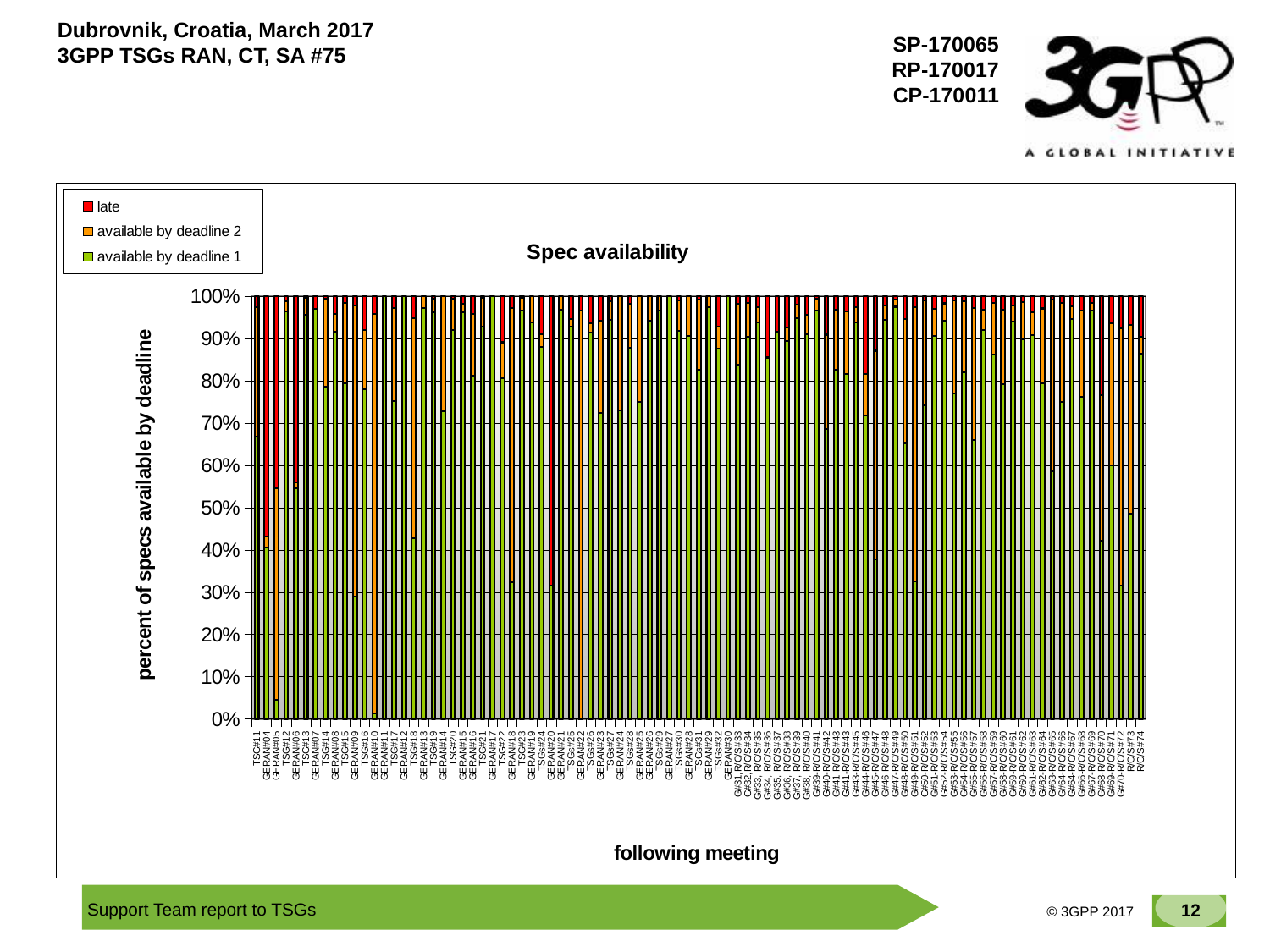

### Chart: Spec availability

| Category | available by deadline 1 | available by deadline 2 | late |
|---|---|---|---|
| TSG#11 | 0.6679035250463824 | 0.30612244897959195 | 0.02597402597402599 |
| GERAN#04 | 0.4054054054054055 | 0.027027027027027046 | 0.5675675675675673 |
| GERAN#05 | 0.04545454545454546 | 0.5 | 0.45454545454545453 |
| TSG#12 | 0.9635258358662614 | 0.024316109422492398 | 0.012158054711246199 |
| GERAN#06 | 0.5454545454545454 | 0.015151515151515157 | 0.4393939393939395 |
| TSG#13 | 0.9565217391304348 | 0.03985507246376814 | 0.0036231884057971037 |
| GERAN#07 | 0.9705882352941176 | 0.0 | 0.029411764705882353 |
| TSG#14 | 0.7869822485207101 | 0.20710059171597633 | 0.005917159763313611 |
| GERAN#08 | 0.9166666666666665 | 0.041666666666666664 | 0.041666666666666664 |
| TSG#15 | 0.7934272300469484 | 0.1901408450704226 | 0.01643192488262911 |
| GERAN#09 | 0.2888888888888891 | 0.6888888888888891 | 0.022222222222222233 |
| TSG#16 | 0.7804054054054056 | 0.14020270270270271 | 0.07939189189189193 |
| GERAN#10 | 0.013888888888888897 | 0.9444444444444446 | 0.041666666666666664 |
| GERAN#11 | 1.0 | 0.0 | 0.0 |
| TSG#17 | 0.7518796992481209 | 0.22055137844611528 | 0.02756892230576441 |
| GERAN#12 | 1.0 | 0.0 | 0.0 |
| TSG#18 | 0.42699724517906346 | 0.5206611570247937 | 0.05234159779614329 |
| GERAN#13 | 0.972972972972973 | 0.027027027027027046 | 0.0 |
| TSG#19 | 0.9620991253644317 | 0.03206997084548105 | 0.005830903790087467 |
| GERAN#14 | 0.7272727272727273 | 0.2727272727272728 | 0.0 |
| TSG#20 | 0.9197530864197533 | 0.07407407407407407 | 0.006172839506172839 |
| GERAN#15 | 0.9622641509433962 | 0.018867924528301886 | 0.018867924528301886 |
| GERAN#16 | 0.8125 | 0.14583333333333343 | 0.041666666666666664 |
| TSG#21 | 0.9273927392739274 | 0.06930693069306934 | 0.0033003300330033012 |
| GERAN#17 | 1.0 | 0.0 | 0.0 |
| TSG#22 | 0.805699481865285 | 0.08549222797927462 | 0.10880829015544041 |
| GERAN#18 | 0.32432432432432456 | 0.6486486486486491 | 0.027027027027027046 |
| TSG#23 | 0.9658385093167704 | 0.031055900621118022 | 0.0031055900621118028 |
| GERAN#19 | 0.9387755102040821 | 0.06122448979591837 | 0.0 |
| TSGs#24 | 0.8792569659442725 | 0.030959752321981424 | 0.08978328173374611 |
| GERAN#20 | 0.31578947368421073 | 0.0 | 0.6842105263157896 |
| GERAN#21 | 0.9687500000000002 | 0.03125 | 0.0 |
| TSGs#25 | 0.9275766016713092 | 0.01949860724233984 | 0.052924791086350974 |
| GERAN#22 | 0.0 | 0.9666666666666667 | 0.03333333333333334 |
| TSGs#26 | 0.9133986928104576 | 0.022875816993464068 | 0.06372549019607845 |
| GERAN#23 | 0.7246376811594205 | 0.2173913043478262 | 0.057971014492753624 |
| TSGs#27 | 0.9744408945686905 | 0.04472843450479236 | 0.012779552715654953 |
| GERAN#24 | 0.7307692307692307 | 0.26923076923076933 | 0.0 |
| TSGs#28 | 0.8775 | 0.10500000000000002 | 0.017500000000000005 |
| GERAN#25 | 0.7500000000000002 | 0.25 | 0.0 |
| GERAN#26 | 0.9428571428571426 | 0.05714285714285714 | 0.0 |
| TSGs#29 | 0.965944272445821 | 0.03405572755417959 | 0.0 |
| GERAN#27 | 1.0 | 0.0 | 0.0 |
| TSGs#30 | 0.9181818181818184 | 0.07272727272727272 | 0.0090909090909091 |
| GERAN#28 | 0.90625 | 0.09375000000000004 | 0.0 |
| TSGs#31 | 0.8270676691729321 | 0.16541353383458646 | 0.007518796992481206 |
| GERAN#29 | 0.9750000000000002 | 0.025 | 0.0 |
| TSGs#32 | 0.8764367816091956 | 0.051724137931034496 | 0.07183908045977011 |
| GERAN#30 | 1.0 | 0.0 | 0.0 |
| G#31,R/C/S#33 | 0.8389830508474575 | 0.14406779661016955 | 0.01694915254237288 |
| G#32,R/C/S#34 | 0.9035812672176307 | 0.07988980716253444 | 0.016528925619834718 |
| G#33, R/C/S#35 | 0.9380733944954128 | 0.03669724770642205 | 0.025229357798165153 |
| G#34, R/C/S#36 | 0.8551236749116605 | 0.0 | 0.14487632508833923 |
| G#35, R/C/S#37 | 0.9168646080760094 | 0.0 | 0.08313539192399054 |
| G#36, R/C/S#38 | 0.8934426229508197 | 0.03278688524590164 | 0.07377049180327874 |
| G#37, R/C/S#39 | 0.9484240687679081 | 0.0315186246418338 | 0.02005730659025788 |
| G#38, R/C/S#40 | 0.9109195402298853 | 0.045977011494252866 | 0.04310344827586205 |
| G#39-R/C/S#41 | 0.9668874172185435 | 0.02649006622516558 | 0.006622516556291387 |
| G#40-R/C/S#42 | 0.6866310160427812 | 0.2224598930481284 | 0.09090909090909098 |
| G#41-R/C/S#43 | 0.8257080610021786 | 0.1416122004357299 | 0.03267973856209152 |
| G#41-R/C/S#43 | 0.8168103448275862 | 0.14655172413793108 | 0.036637931034482756 |
| G#43-R/C/S#45 | 0.9377431906614788 | 0.03696498054474708 | 0.025291828793774333 |
| G#44-R/C/S#46 | 0.7174427782162587 | 0.09865824782951854 | 0.18389897395422264 |
| G#45-R/C/S#47 | 0.3770883054892604 | 0.49403341288782826 | 0.1288782816229117 |
| G#46-R/C/S#48 | 0.9443254817987152 | 0.034261241970021415 | 0.021413276231263396 |
| G#47-R/C/S#49 | 0.9752380952380955 | 0.01714285714285715 | 0.007619047619047621 |
| G#48-R/C/S#50 | 0.6529605263157898 | 0.29276315789473684 | 0.054276315789473686 |
| G#49-R/C/S#51 | 0.32539030402629426 | 0.6491372226787187 | 0.02547247329498767 |
| G#50-R/C/S#52 | 0.7423728813559322 | 0.24745762711864408 | 0.010169491525423728 |
| G#51-R/C/S#53 | 0.9064885496183206 | 0.06297709923664127 | 0.03053435114503817 |
| G#52-R/C/S#54 | 0.9429530201342282 | 0.04026845637583892 | 0.016778523489932893 |
| G#53-R/C/S#55 | 0.7701149425287359 | 0.22030651340996169 | 0.009578544061302686 |
| G#54-R/C/S#56 | 0.8195777351247601 | 0.16890595009596934 | 0.011516314779270634 |
| G#55-R/C/S#57 | 0.6607445008460237 | 0.3121827411167514 | 0.02707275803722505 |
| G#56-R/C/S#58 | 0.9207317073170734 | 0.047256097560975624 | 0.032012195121951234 |
| G#57-R/C/S#59 | 0.8618556701030933 | 0.1216494845360825 | 0.016494845360824743 |
| G#58-R/C/S#60 | 0.7925233644859813 | 0.17570093457943936 | 0.03177570093457945 |
| G#59-R/C/S#61 | 0.9392523364485986 | 0.03971962616822431 | 0.02102803738317758 |
| G#60-R/C/S#62 | 0.8987108655616943 | 0.08839779005524866 | 0.012891344383057094 |
| G#61-R/C/S#63 | 0.9084158415841584 | 0.054455445544554455 | 0.03712871287128714 |
| G#62-R/C/S#64 | 0.7935368043087971 | 0.17773788150807904 | 0.02872531418312389 |
| G#63-R/C/S#65 | 0.5859929078014182 | 0.4060283687943264 | 0.007978723404255325 |
| G#64-R/C/S#66 | 0.7495145631067961 | 0.23495145631067968 | 0.015533980582524266 |
| G#64-R/C/S#67 | 0.946236559139785 | 0.029569892473118288 | 0.02419354838709678 |
| G#66-R/C/S#68 | 0.7621247113163976 | 0.2032332563510393 | 0.03464203233256352 |
| G#67-R/C/S#69 | 0.9666666666666667 | 0.018181818181818188 | 0.015151515151515157 |
| G#68-R/C/S#70 | 0.42133131618759456 | 0.34493192133131617 | 0.2337367624810893 |
| G#69-R/C/S#71 | 0.6000000000000002 | 0.33571428571428596 | 0.0642857142857143 |
| G#70-R/C/S#72 | 0.3150406504065041 | 0.6097560975609758 | 0.07520325203252033 |
| R/C/S#73 | 0.48621553884711777 | 0.44611528822055135 | 0.06766917293233082 |
| R/C/S#74 | 0.8645161290322574 | 0.038709677419354854 | 0.09677419354838712 |